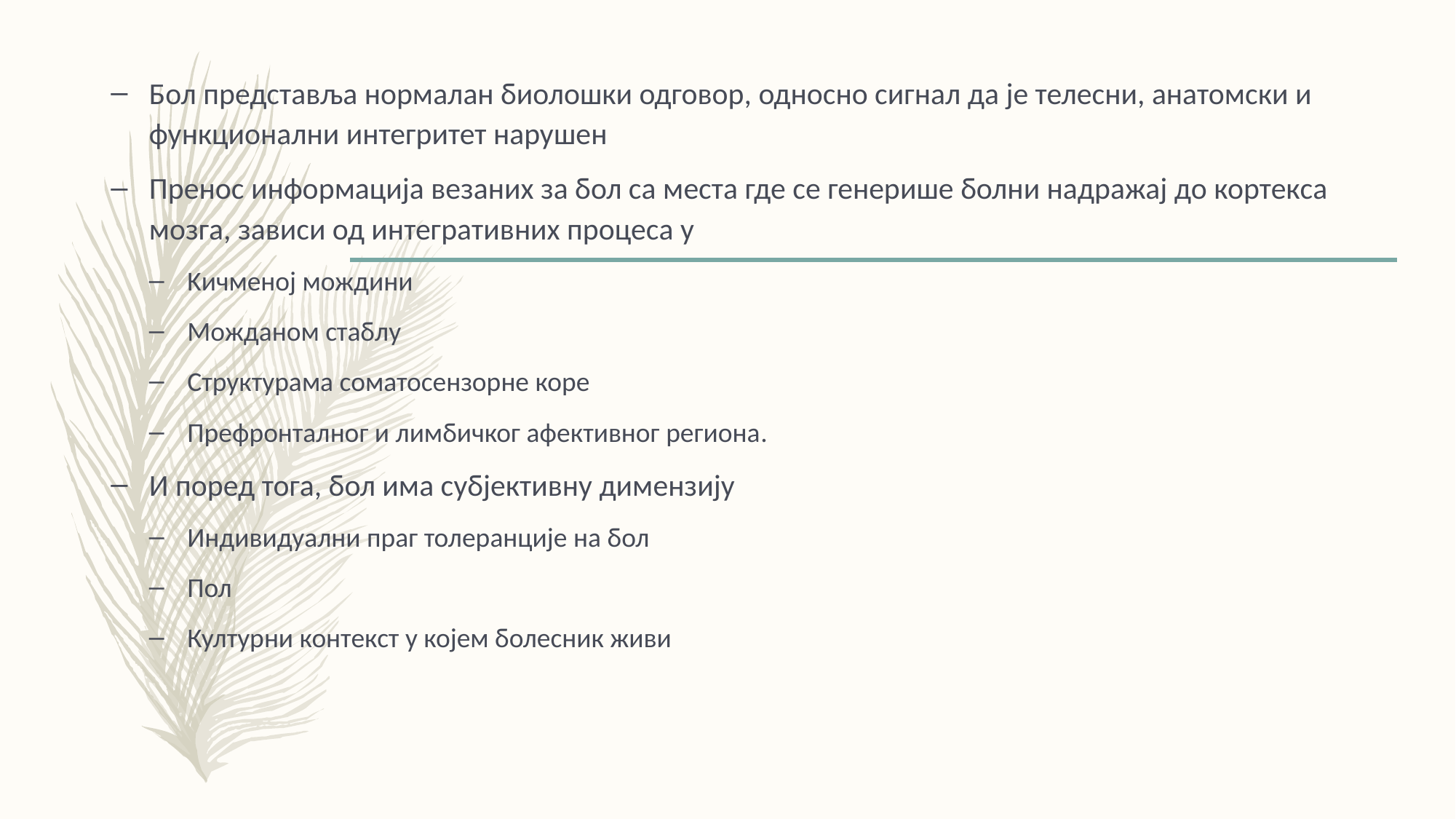

#
Бол представља нормалан биолошки одговор, односно сигнал да је телесни, анатомски и функционални интегритет нарушен
Пренос информација везаних за бол са места где се генерише болни надражај до кортекса мозга, зависи од интегративних процеса у
Kичменој мождини
Moжданом стаблу
Структурама соматосензорне коре
Префронталног и лимбичког афективног региона.
И поред тога, бол има субјективну димензију
Индивидуални праг толеранције на бол
Пол
Културни контекст у којем болесник живи